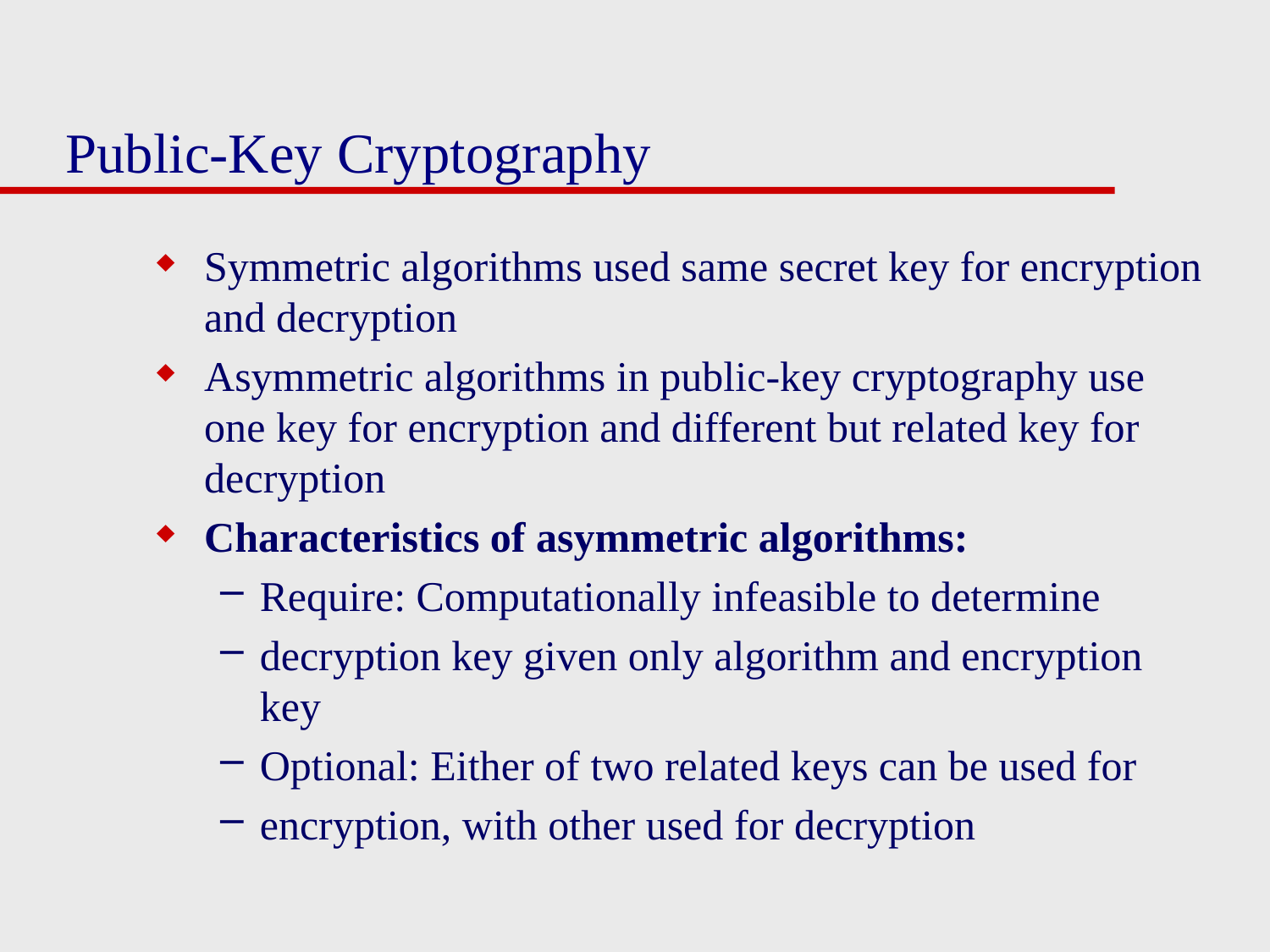

# Public-Key Cryptography
Symmetric algorithms used same secret key for encryption and decryption
Asymmetric algorithms in public-key cryptography use one key for encryption and different but related key for decryption
Characteristics of asymmetric algorithms:
Require: Computationally infeasible to determine
decryption key given only algorithm and encryption key
Optional: Either of two related keys can be used for
encryption, with other used for decryption